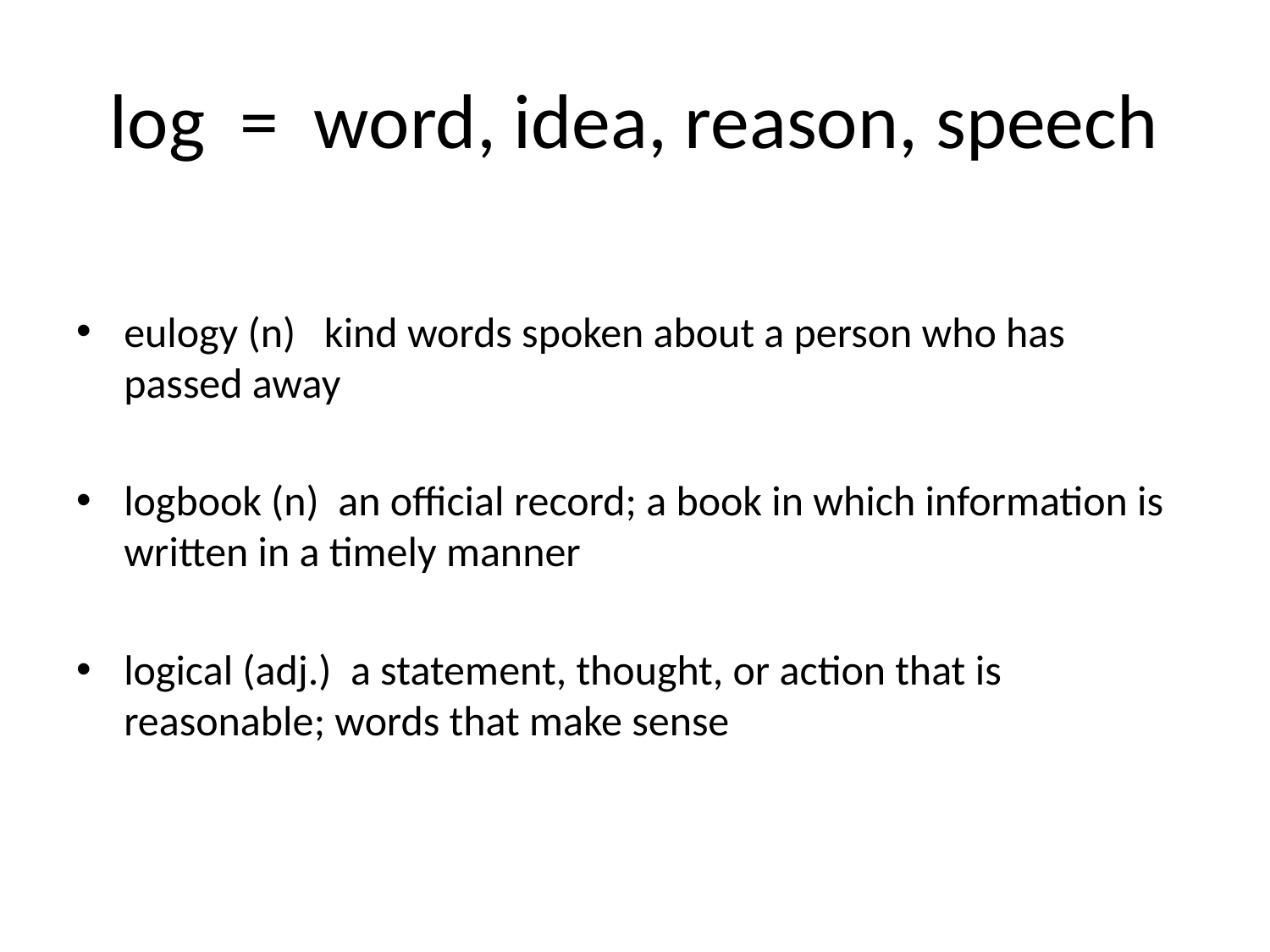

# log  =  word, idea, reason, speech

eulogy (n)   kind words spoken about a person who has passed away

logbook (n)  an official record; a book in which information is written in a timely manner

logical (adj.)  a statement, thought, or action that is reasonable; words that make sense